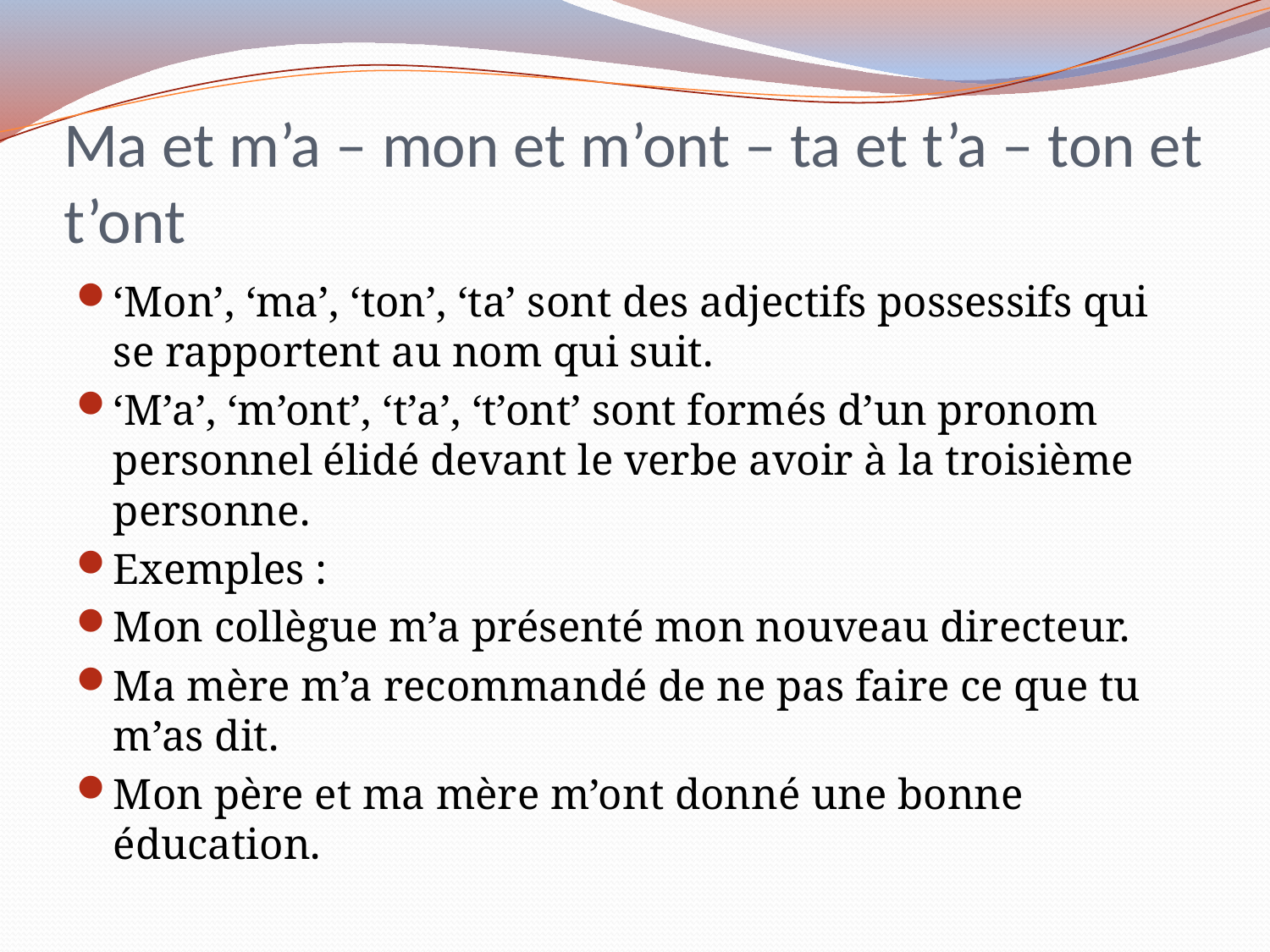

# Ma et m’a – mon et m’ont – ta et t’a – ton et t’ont
‘Mon’, ‘ma’, ‘ton’, ‘ta’ sont des adjectifs possessifs qui se rapportent au nom qui suit.
‘M’a’, ‘m’ont’, ‘t’a’, ‘t’ont’ sont formés d’un pronom personnel élidé devant le verbe avoir à la troisième personne.
Exemples :
Mon collègue m’a présenté mon nouveau directeur.
Ma mère m’a recommandé de ne pas faire ce que tu m’as dit.
Mon père et ma mère m’ont donné une bonne éducation.